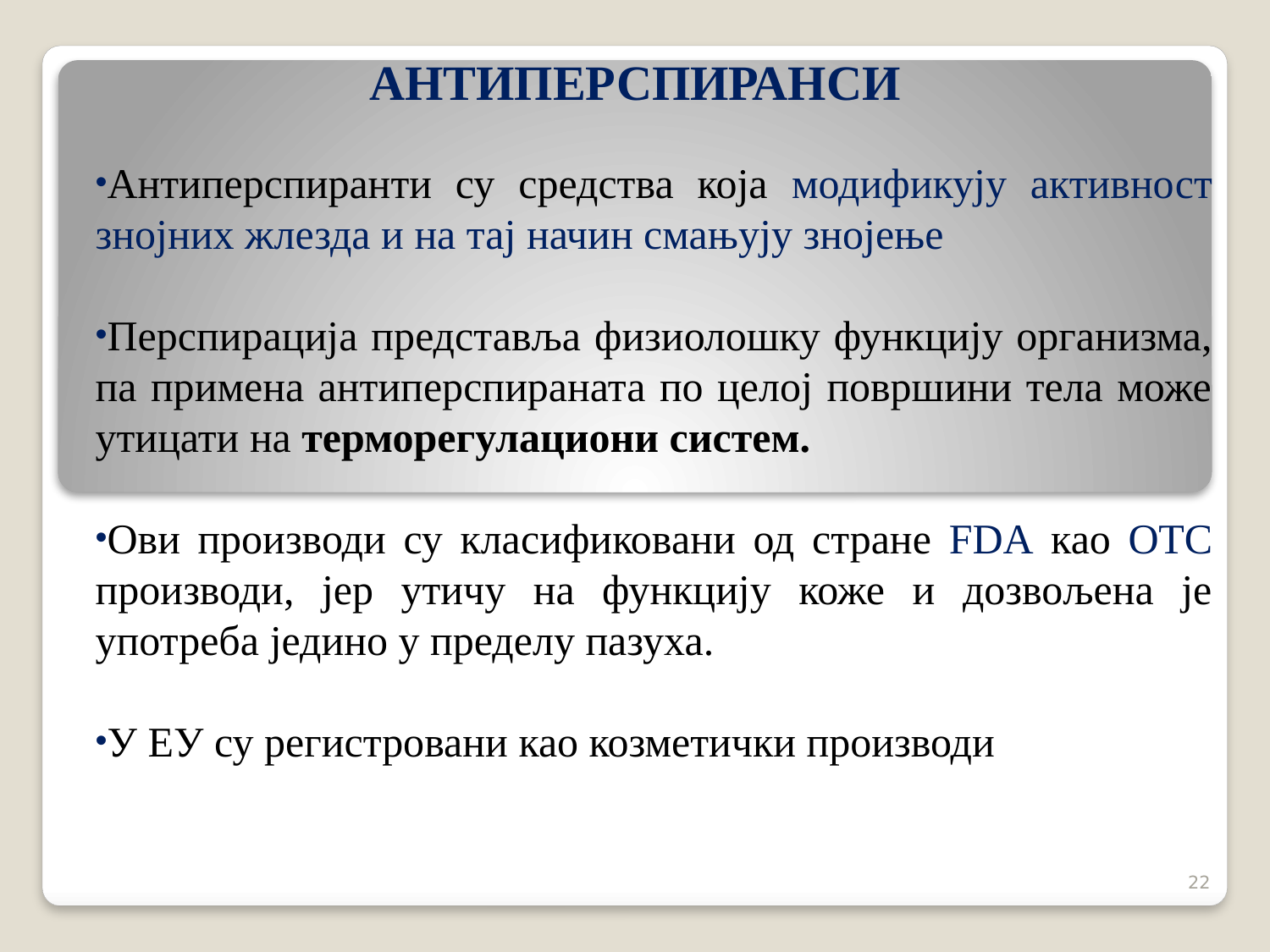

# АНТИПЕРСПИРАНСИ
Антиперспиранти су средства која модификују активност знојних жлезда и на тај начин смањују знојење

Перспирација представља физиолошку функцију организма, па примена антиперспираната по целој површини тела може утицати на терморегулациони систем.

Ови производи су класификовани од стране FDA као OTC производи, јер утичу на функцију коже и дозвољена је употреба једино у пределу пазуха.

У ЕУ су регистровани као козметички производи

22